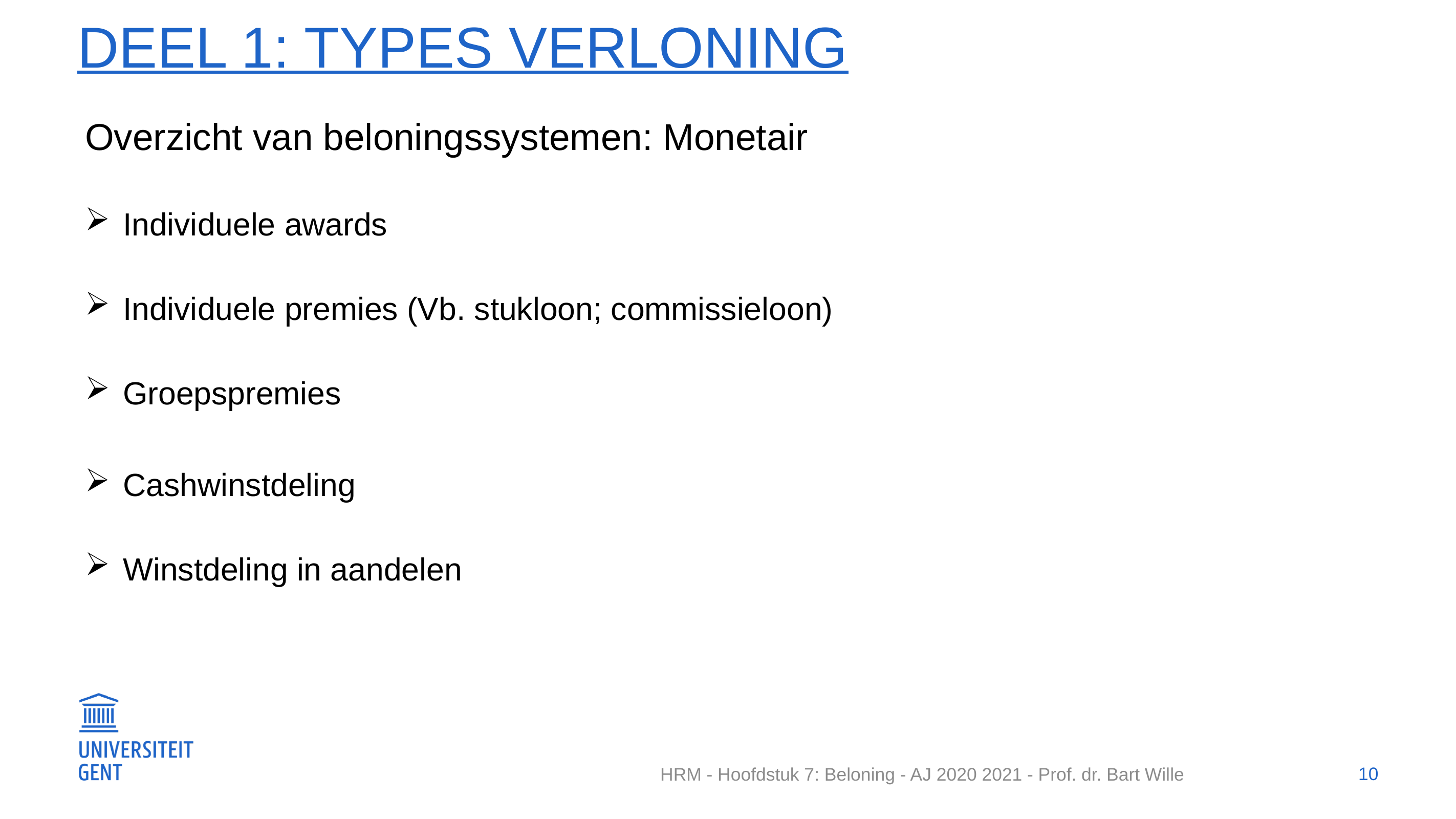

# Deel 1: Types verloning
Overzicht van beloningssystemen: Monetair

Individuele awards

Individuele premies (Vb. stukloon; commissieloon)

Groepspremies

Cashwinstdeling

Winstdeling in aandelen

10
HRM - Hoofdstuk 7: Beloning - AJ 2020 2021 - Prof. dr. Bart Wille